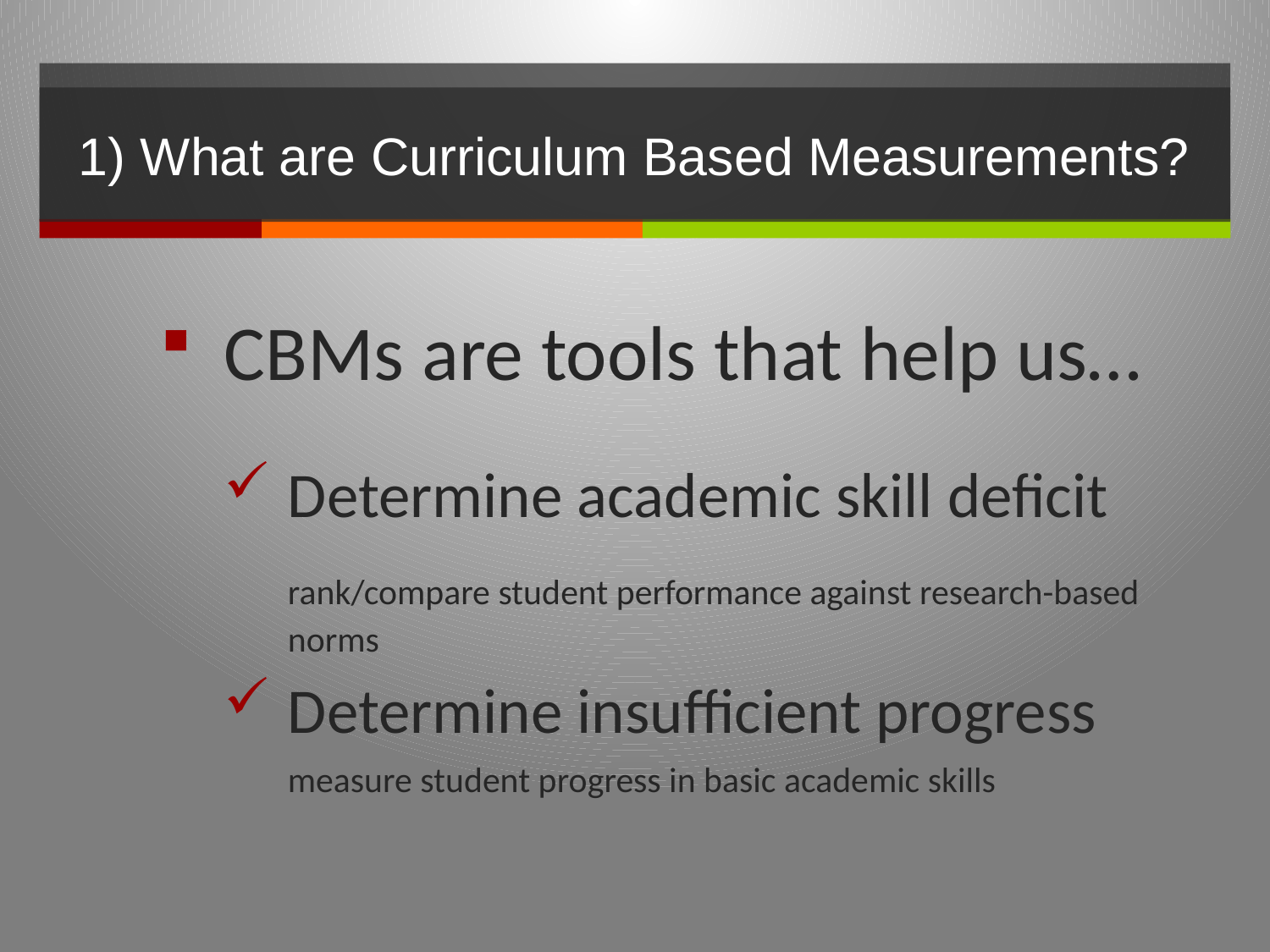

# 1) What are Curriculum Based Measurements?
CBMs are tools that help us…

Determine academic skill deficit
	rank/compare student performance against research-based norms
Determine insufficient progress
	measure student progress in basic academic skills